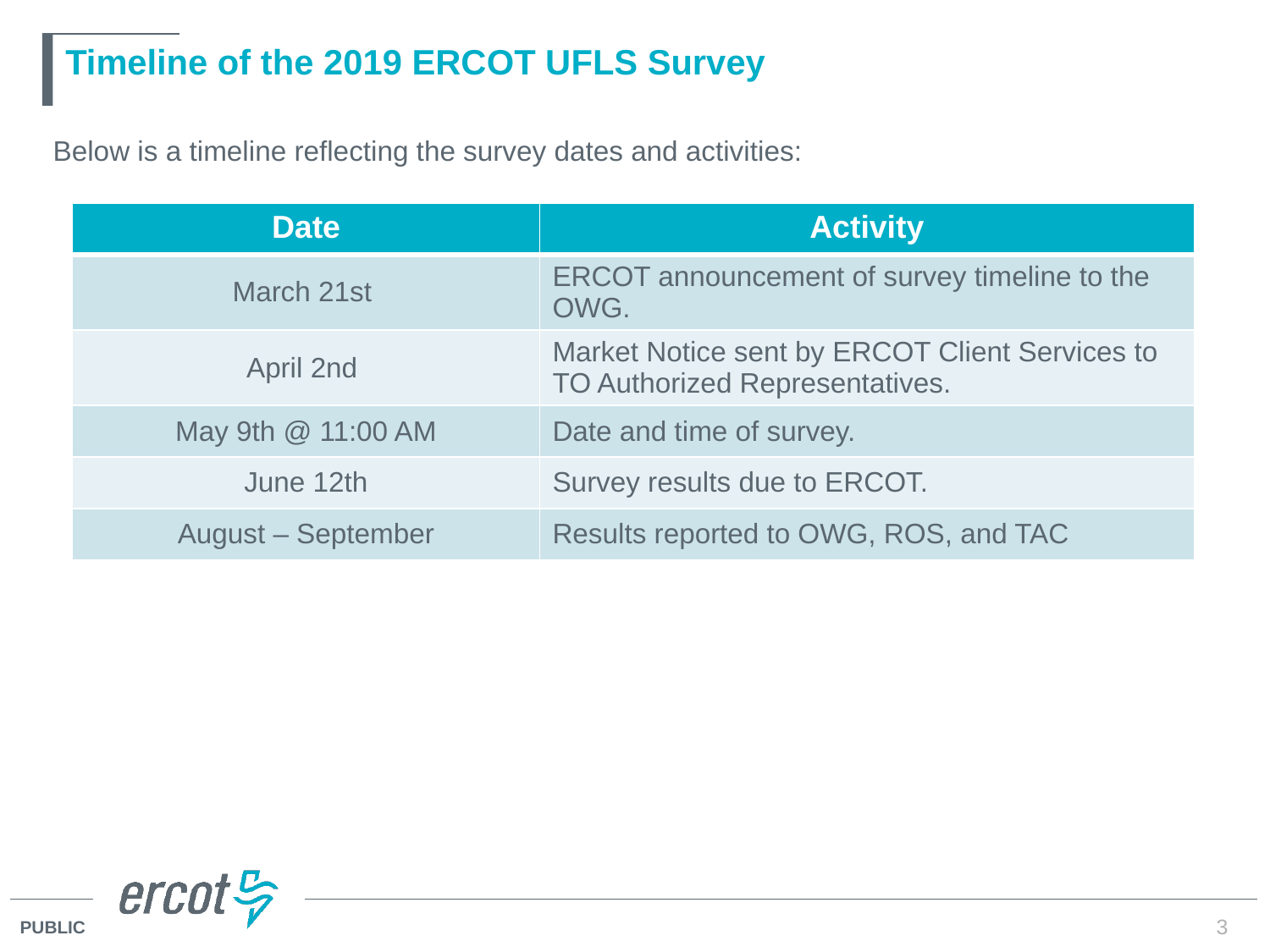

# Timeline of the 2019 ERCOT UFLS Survey
Below is a timeline reflecting the survey dates and activities:

| Date | Activity |
| --- | --- |
| March 21st | ERCOT announcement of survey timeline to the OWG. |
| April 2nd | Market Notice sent by ERCOT Client Services to TO Authorized Representatives. |
| May 9th @ 11:00 AM | Date and time of survey. |
| June 12th | Survey results due to ERCOT. |
| August – September | Results reported to OWG, ROS, and TAC |
3